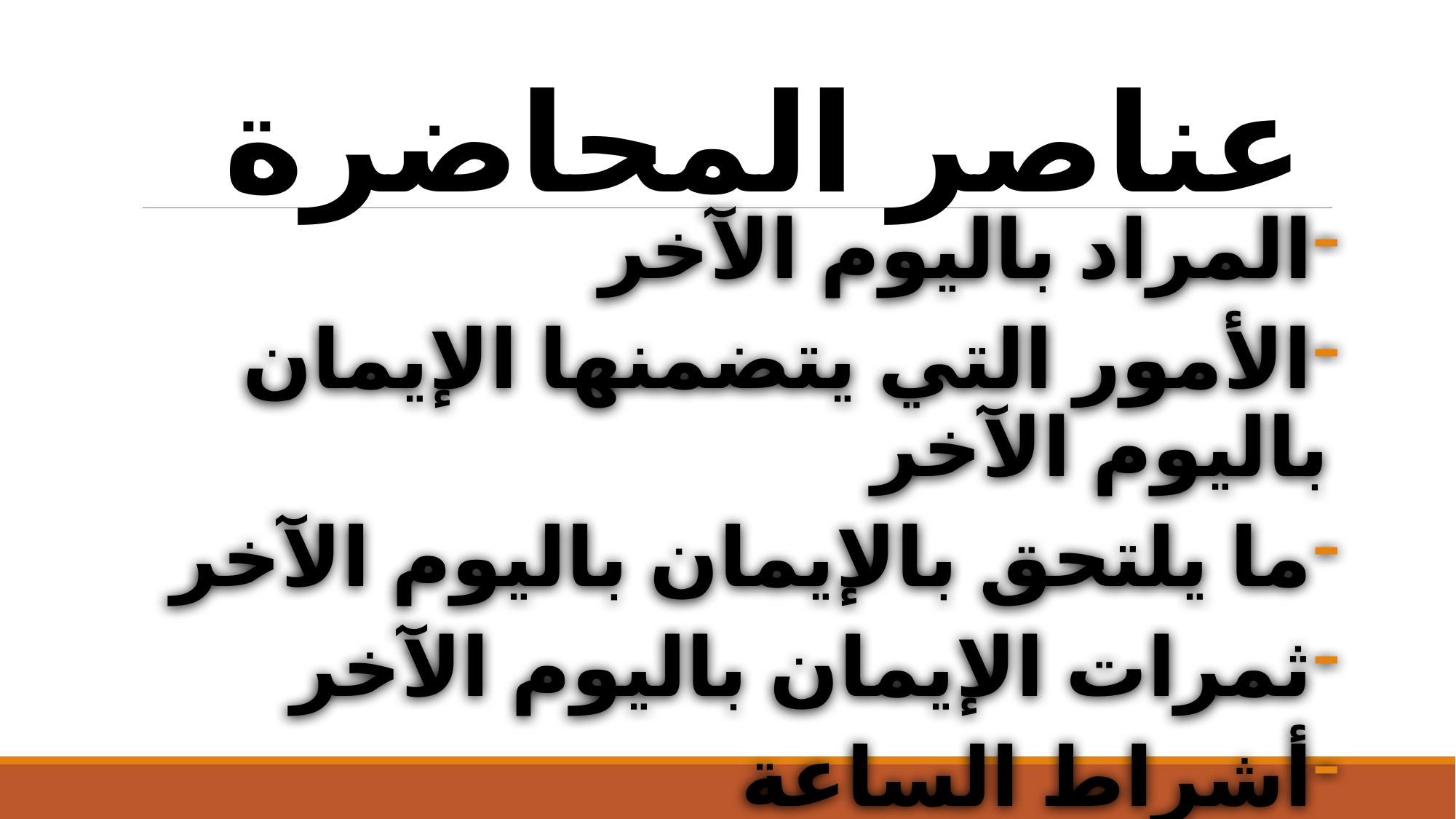

# عناصر المحاضرة
المراد باليوم الآخر
الأمور التي يتضمنها الإيمان باليوم الآخر
ما يلتحق بالإيمان باليوم الآخر
ثمرات الإيمان باليوم الآخر
أشراط الساعة